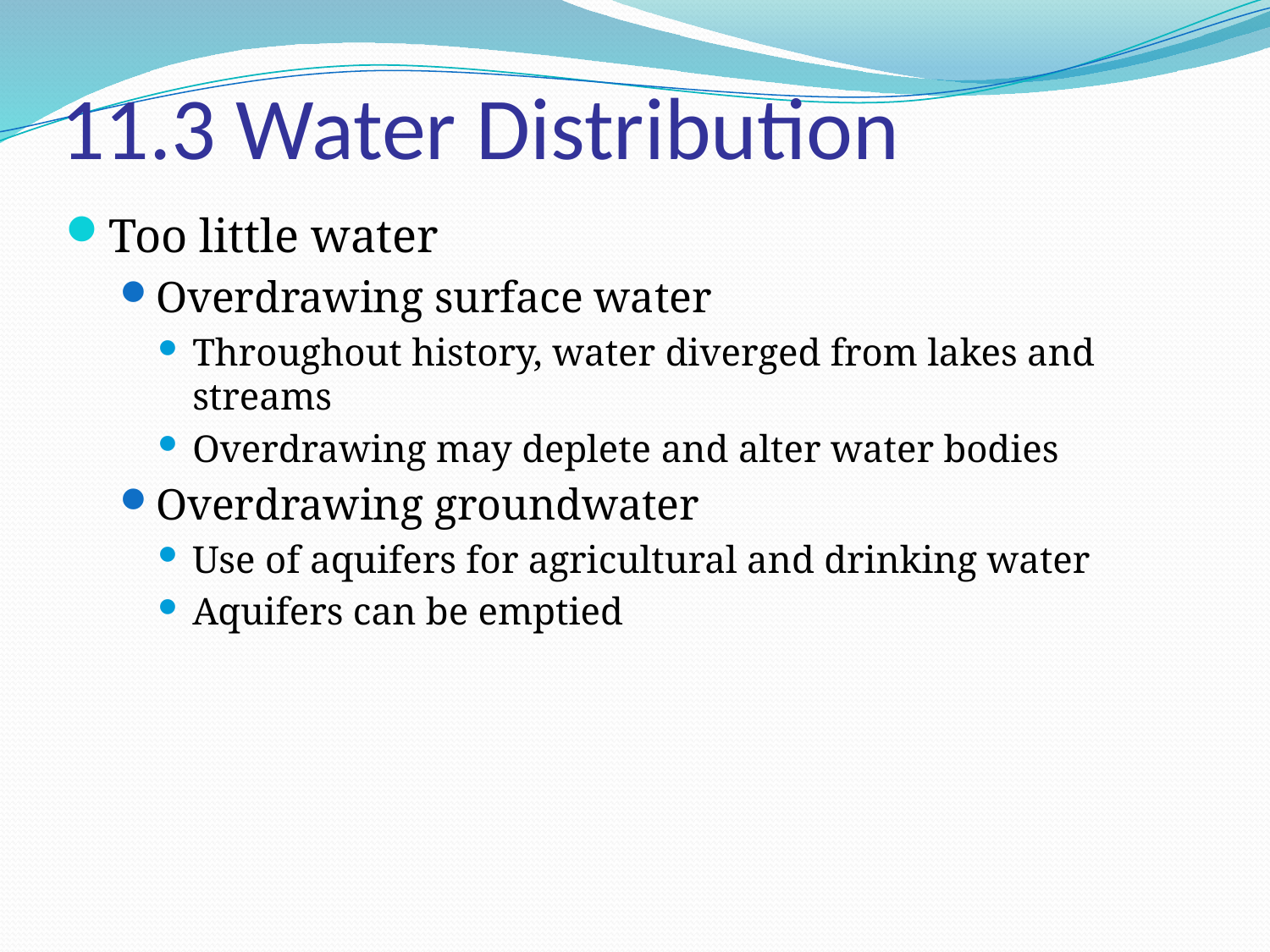

# 11.3 Water Distribution
Too little water
Overdrawing surface water
Throughout history, water diverged from lakes and streams
Overdrawing may deplete and alter water bodies
Overdrawing groundwater
Use of aquifers for agricultural and drinking water
Aquifers can be emptied